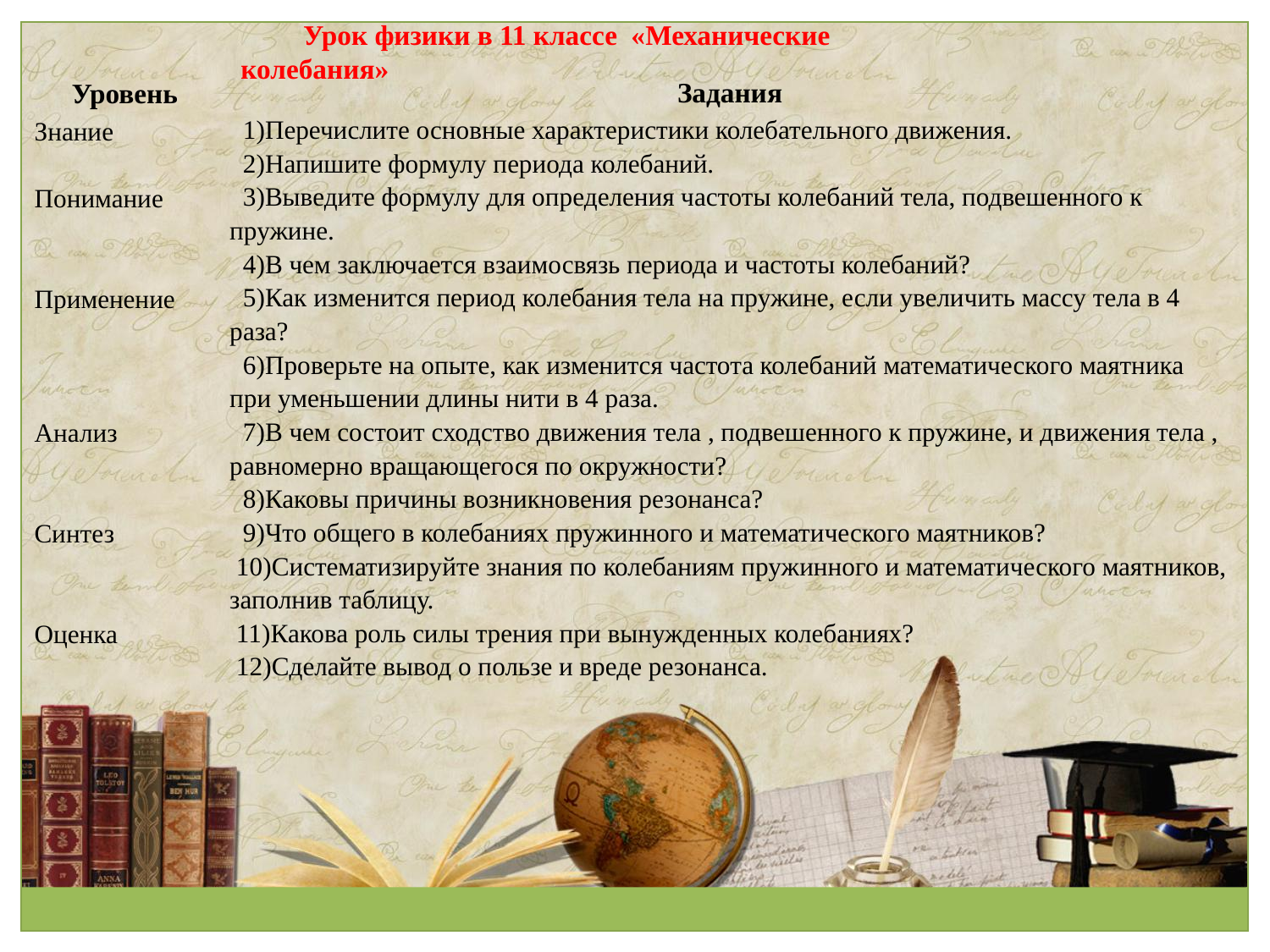

Урок физики в 11 классе  «Механические колебания»
| Уровень | Задания |
| --- | --- |
| Знание | 1)Перечислите основные характеристики колебательного движения. 2)Напишите формулу периода колебаний. |
| Понимание | 3)Выведите формулу для определения частоты колебаний тела, подвешенного к пружине. 4)В чем заключается взаимосвязь периода и частоты колебаний? |
| Применение | 5)Как изменится период колебания тела на пружине, если увеличить массу тела в 4 раза? 6)Проверьте на опыте, как изменится частота колебаний математического маятника при уменьшении длины нити в 4 раза. |
| Анализ | 7)В чем состоит сходство движения тела , подвешенного к пружине, и движения тела , равномерно вращающегося по окружности? 8)Каковы причины возникновения резонанса? |
| Синтез | 9)Что общего в колебаниях пружинного и математического маятников? 10)Систематизируйте знания по колебаниям пружинного и математического маятников, заполнив таблицу. |
| Оценка | 11)Какова роль силы трения при вынужденных колебаниях? 12)Сделайте вывод о пользе и вреде резонанса. |